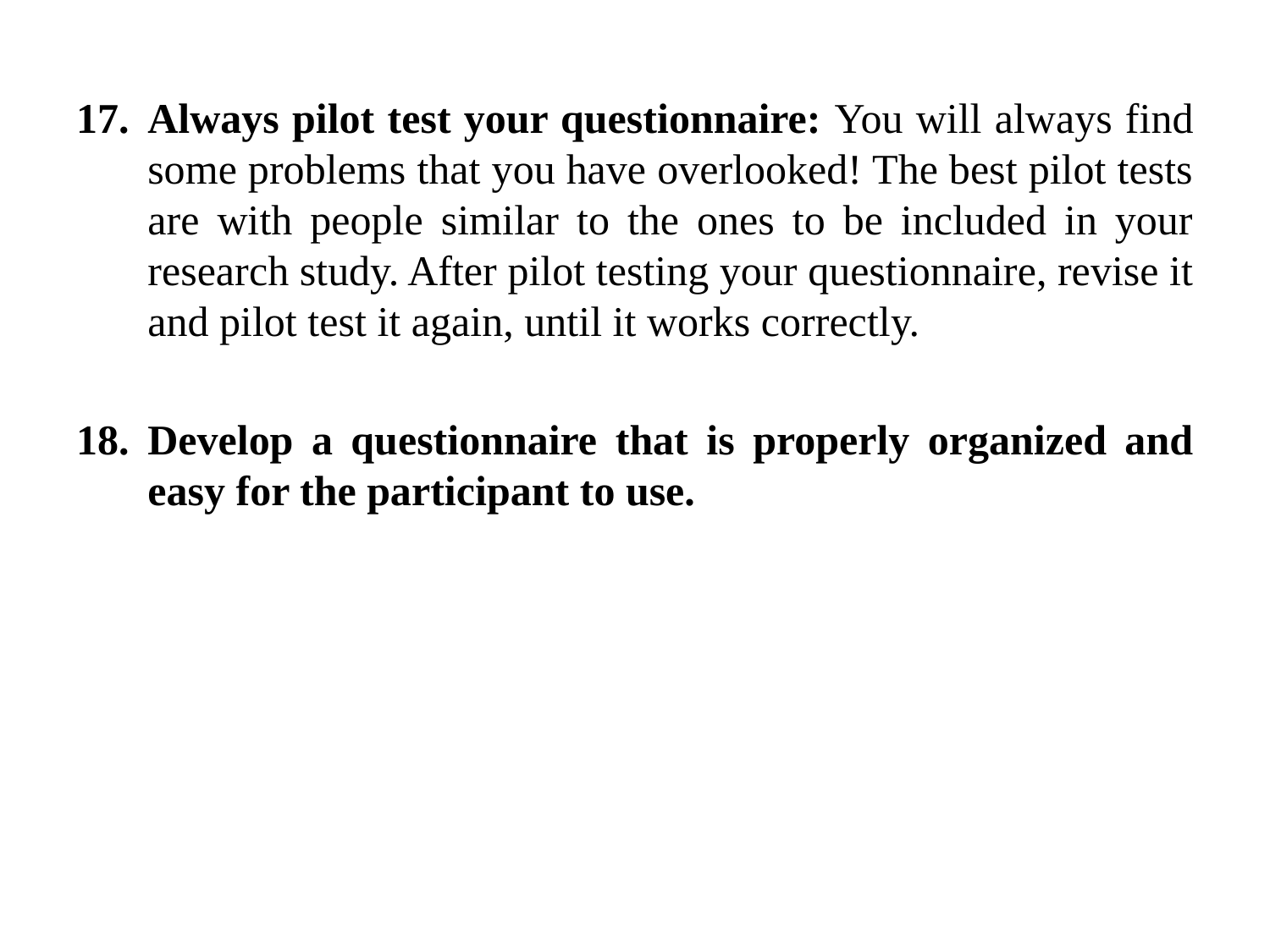

Always pilot test your questionnaire: You will always find some problems that you have overlooked! The best pilot tests are with people similar to the ones to be included in your research study. After pilot testing your questionnaire, revise it and pilot test it again, until it works correctly.

Develop a questionnaire that is properly organized and easy for the participant to use.